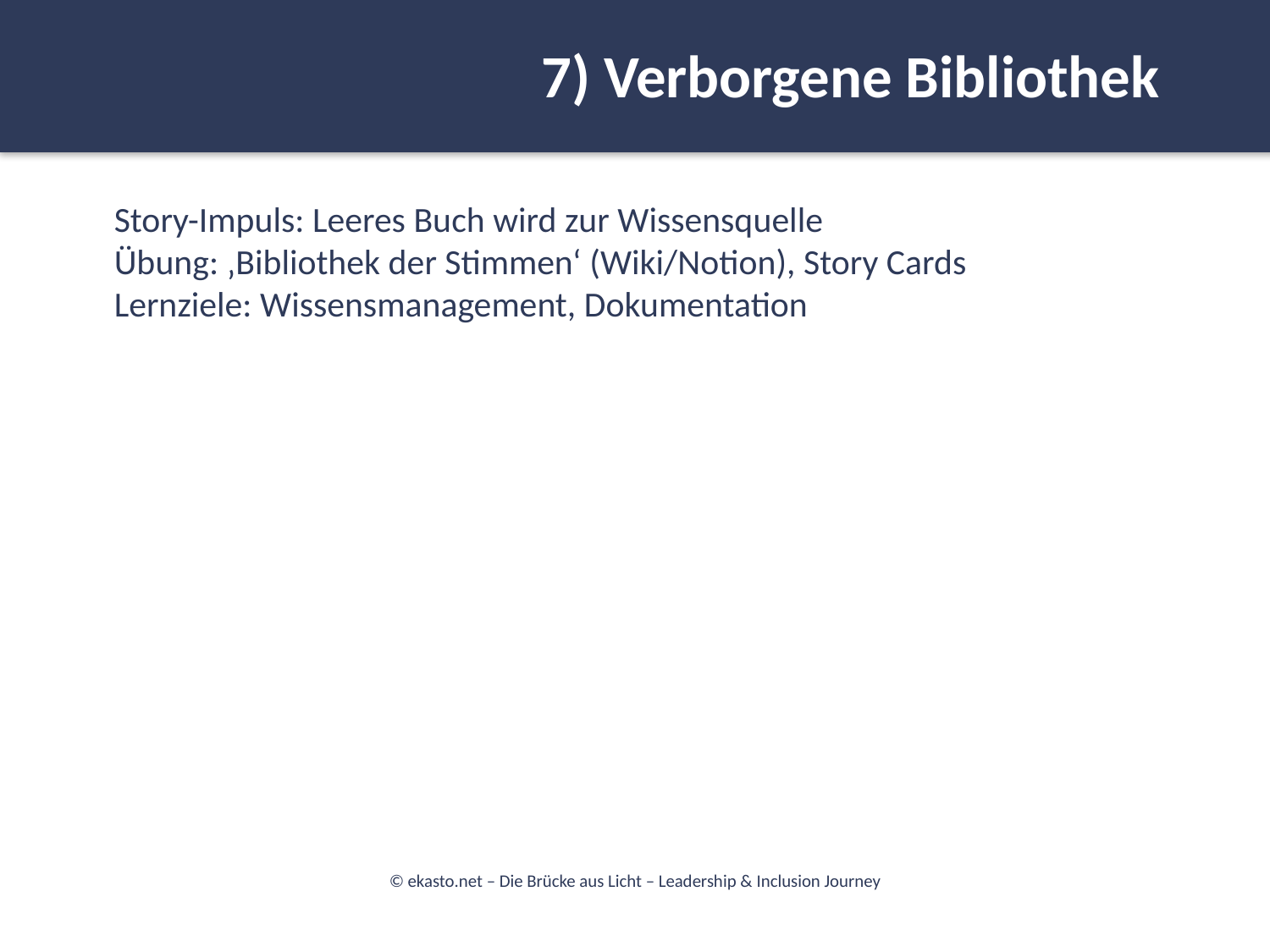

7) Verborgene Bibliothek
#
Story-Impuls: Leeres Buch wird zur Wissensquelle
Übung: ‚Bibliothek der Stimmen‘ (Wiki/Notion), Story Cards
Lernziele: Wissensmanagement, Dokumentation
© ekasto.net – Die Brücke aus Licht – Leadership & Inclusion Journey